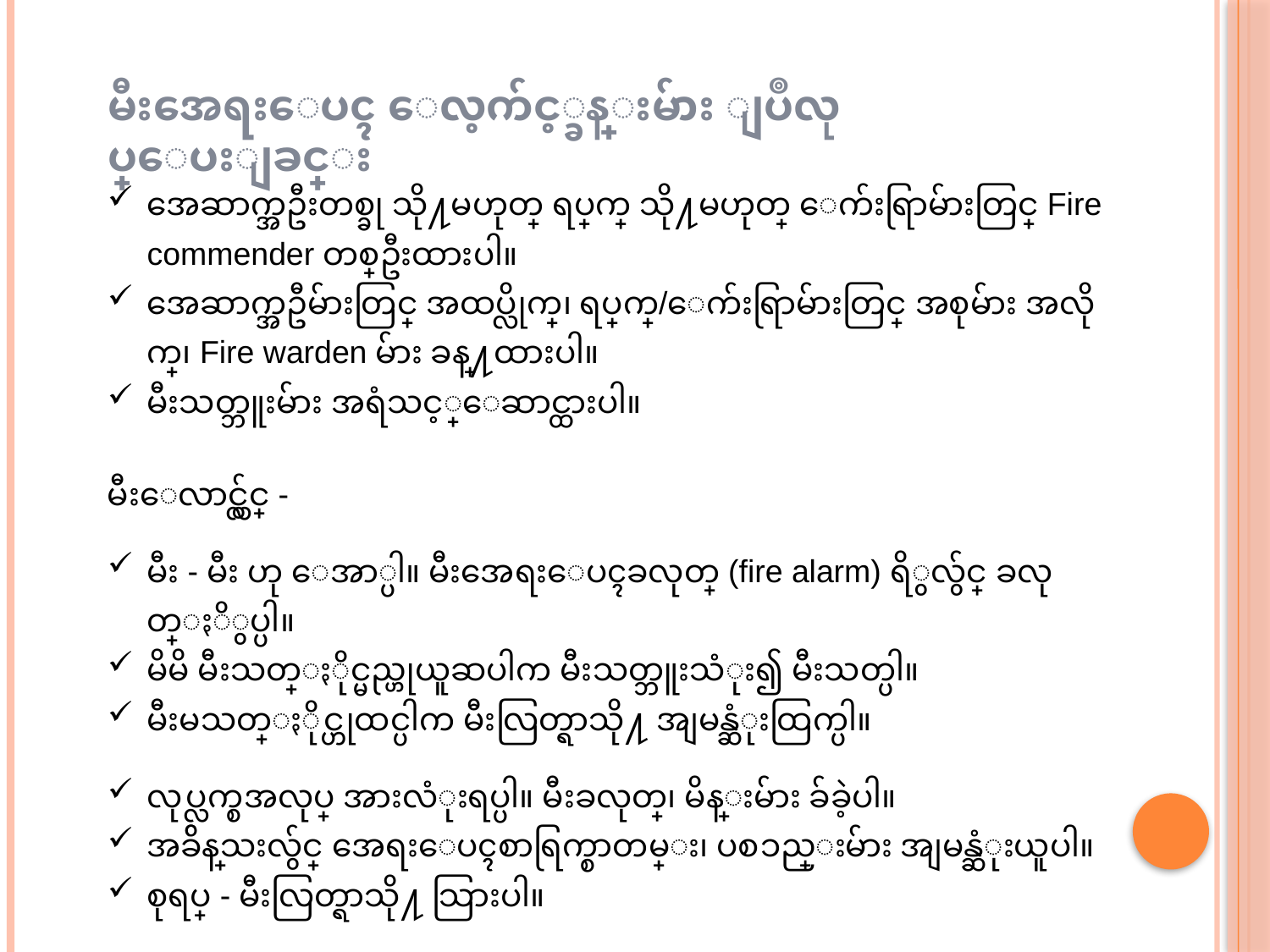

မီးအေရးေပၚ ေလ့က်င့္ခန္းမ်ား ျပဳလုပ္ေပးျခင္း
အေဆာက္အဦးတစ္ခု သို႔မဟုတ္ ရပ္ကြက္ သို႔မဟုတ္ ေက်းရြာမ်ားတြင္ Fire commender တစ္ဦးထားပါ။
အေဆာက္အဦမ်ားတြင္ အထပ္လိုက္၊ ရပ္ကြက္/ေက်းရြာမ်ားတြင္ အစုမ်ား အလိုက္၊ Fire warden မ်ား ခန္႔ထားပါ။
မီးသတ္ဘူးမ်ား အရံသင့္ေဆာင္ထားပါ။
မီးေလာင္လွ်င္ -

မီး - မီး ဟု ေအာ္ပါ။ မီးအေရးေပၚခလုတ္ (fire alarm) ရိွလွ်င္ ခလုတ္ႏိွပ္ပါ။
မိမိ မီးသတ္ႏိုင္မည္ဟုယူဆပါက မီးသတ္ဘူးသံုး၍ မီးသတ္ပါ။
မီးမသတ္ႏိုင္ဟုထင္ပါက မီးလြတ္ရာသို႔ အျမန္ဆံုးထြက္ပါ။

လုပ္လက္စအလုပ္ အားလံုးရပ္ပါ။ မီးခလုတ္၊ မိန္းမ်ား ခ်ခဲ့ပါ။
အခ်ိန္ရေသးလွ်င္ အေရးေပၚစာရြက္စာတမ္း၊ ပစၥည္းမ်ား အျမန္ဆံုးယူပါ။
စုရပ္ - မီးလြတ္ရာသို႔ သြားပါ။